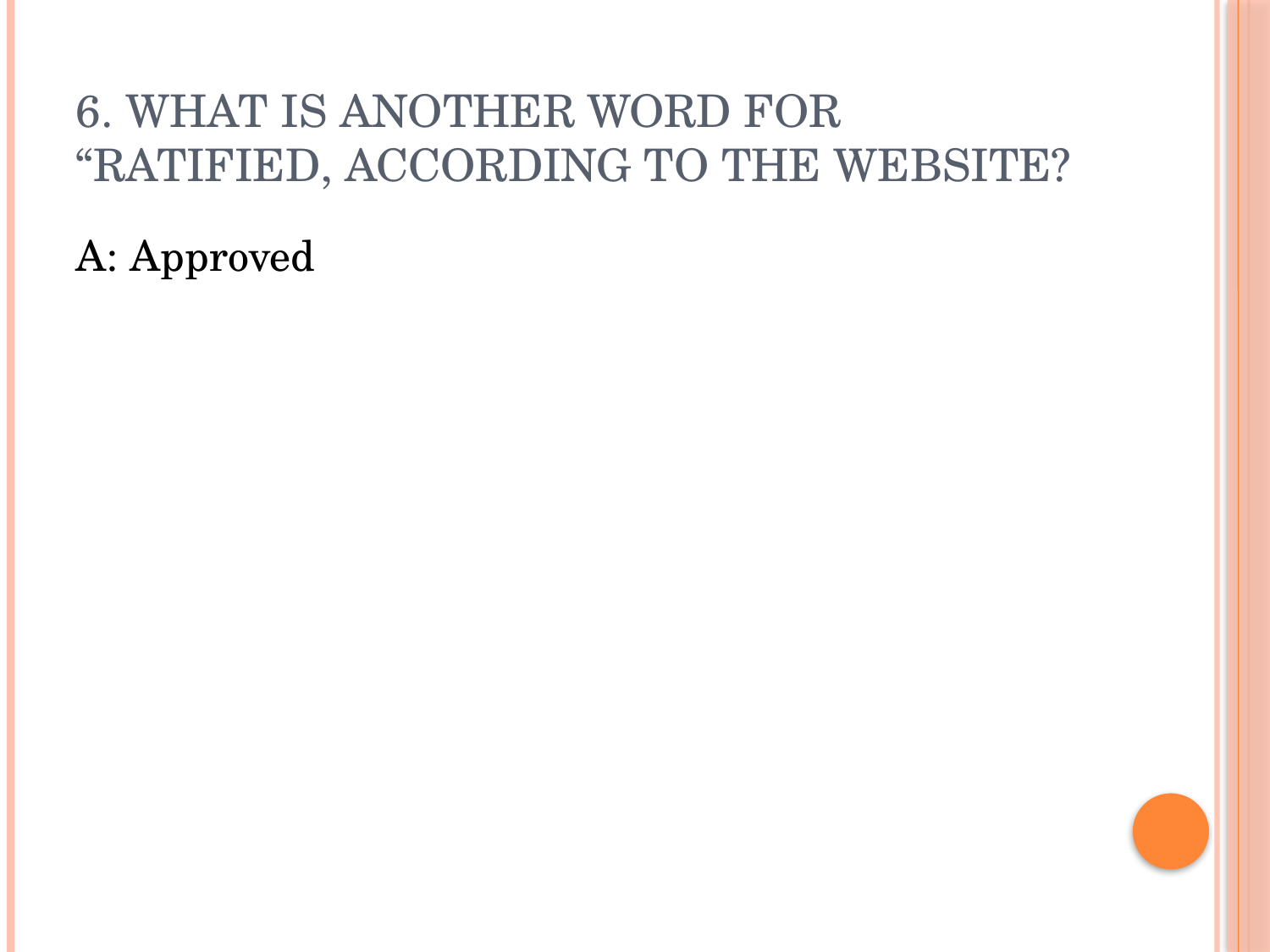

# 6. What is another word for “ratified, according to the website?
A: Approved